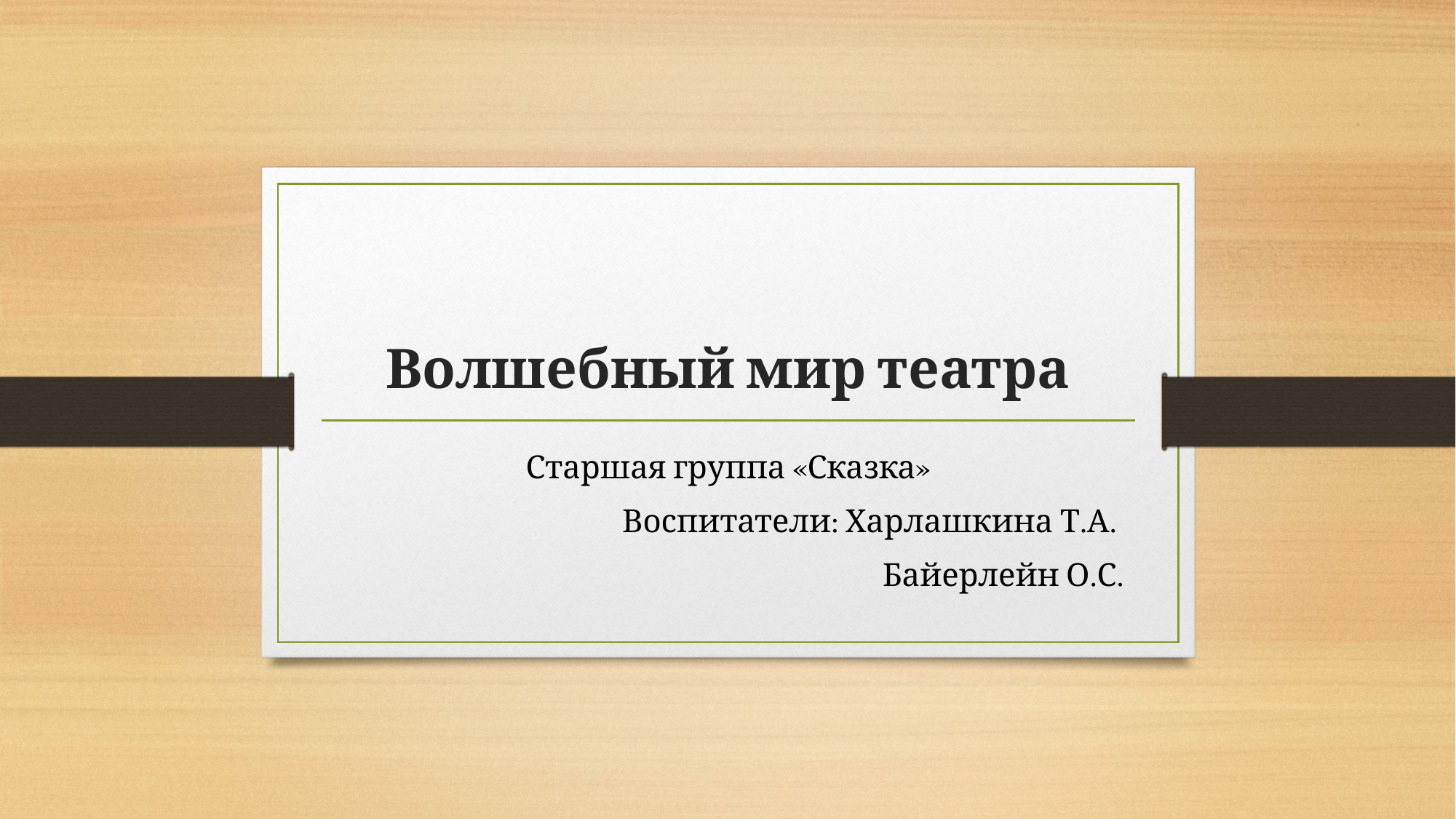

# Волшебный мир театра
Старшая группа «Сказка»
Воспитатели: Харлашкина Т.А.
Байерлейн О.С.